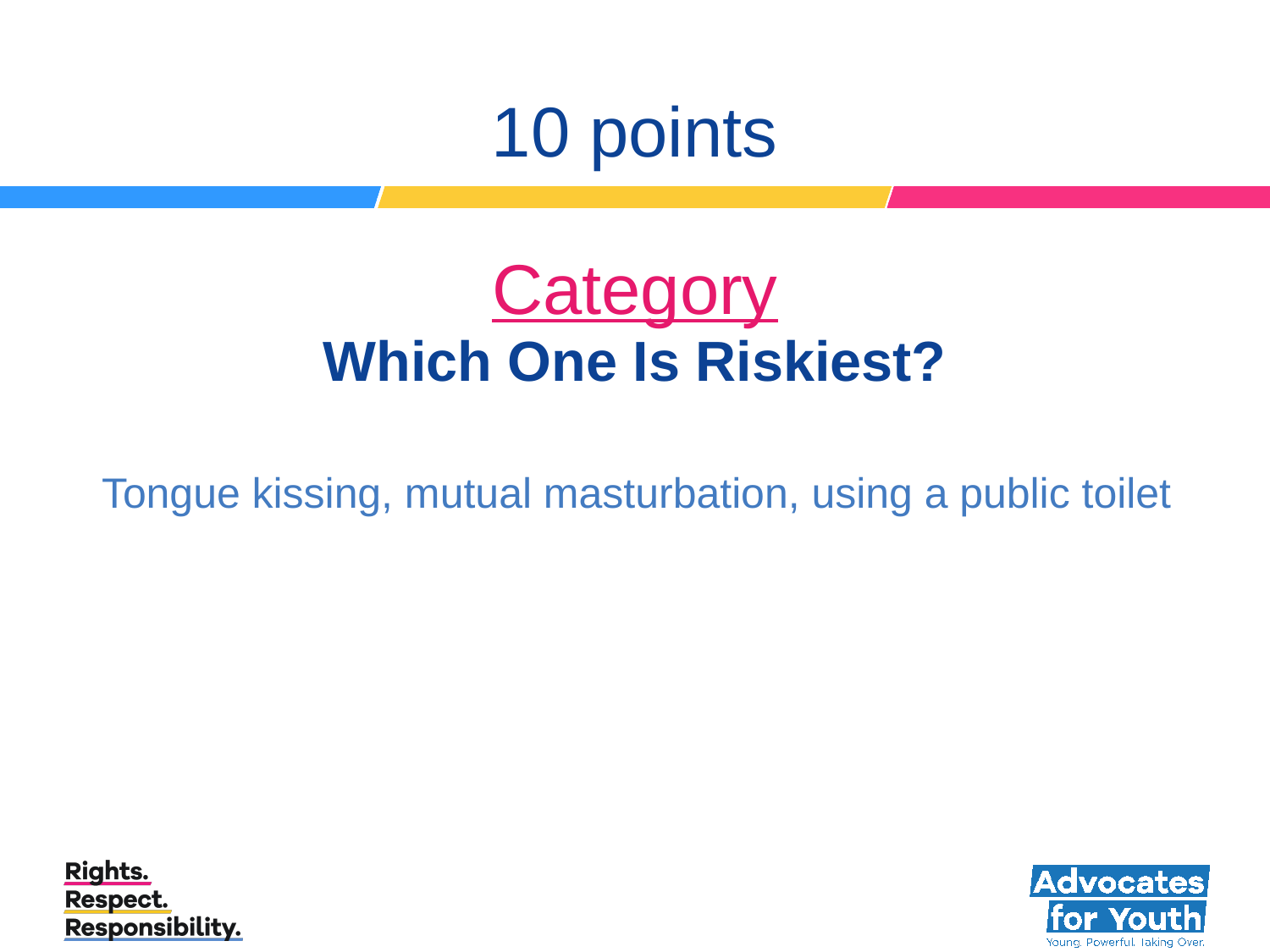

# 10 points Category Which One Is Riskiest?
Tongue kissing, mutual masturbation, using a public toilet